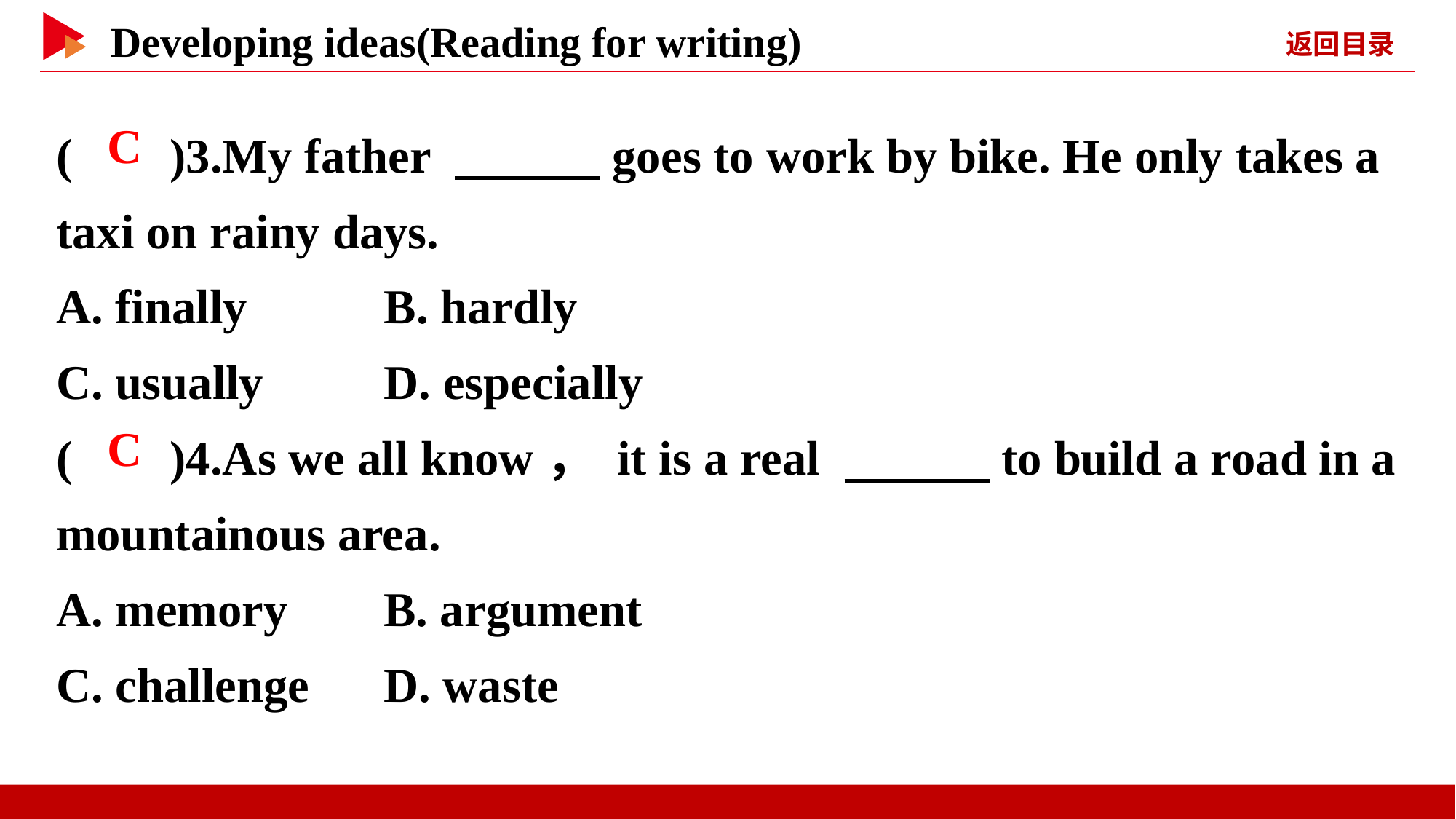

(        )3.My father 　　　goes to work by bike. He only takes a taxi on rainy days.
A. finally	         B. hardly
C. usually	         D. especially
(        )4.As we all know， it is a real 　　　to build a road in a mountainous area.
A. memory	B. argument
C. challenge	D. waste
   C
   C